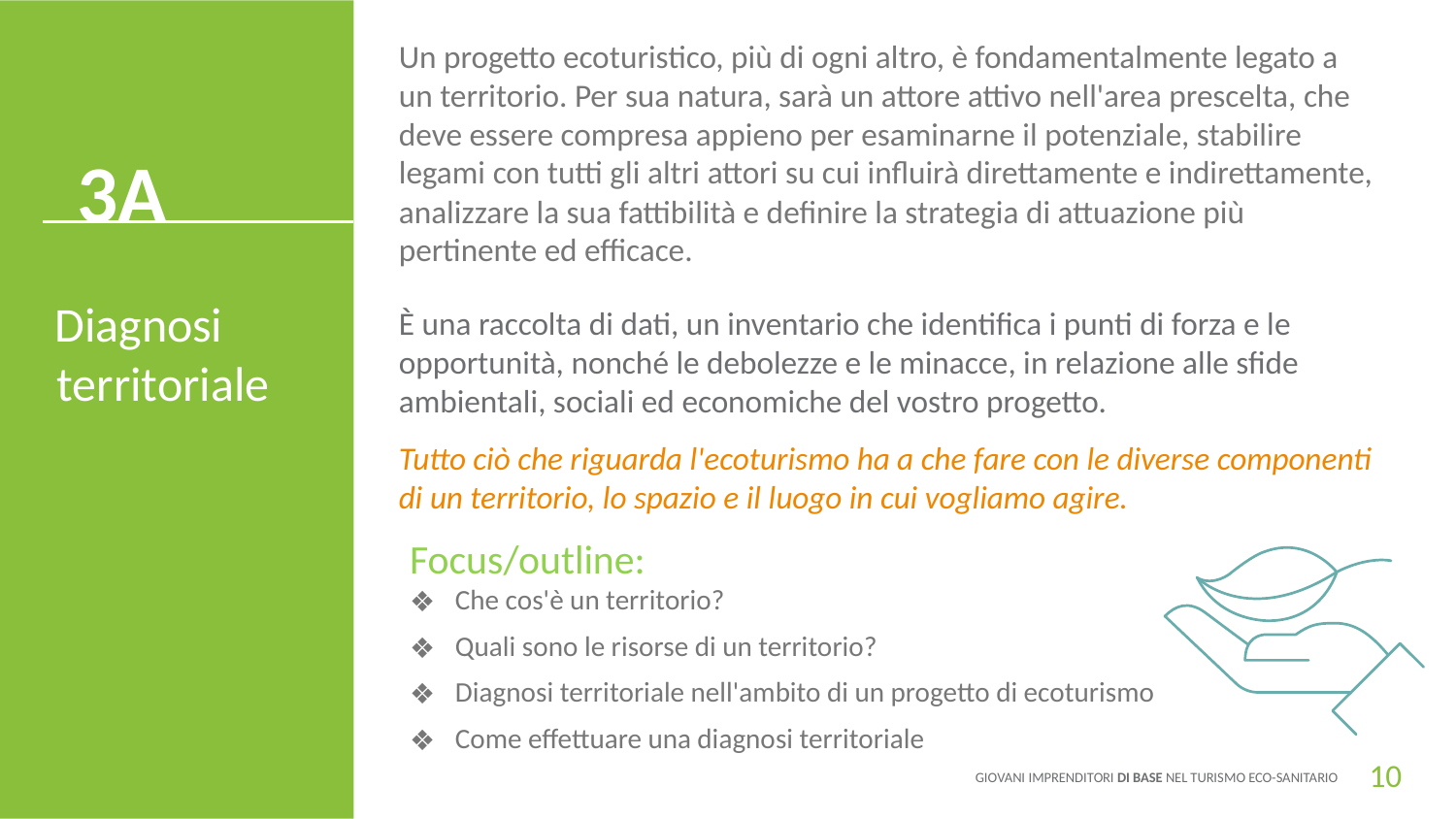

Un progetto ecoturistico, più di ogni altro, è fondamentalmente legato a un territorio. Per sua natura, sarà un attore attivo nell'area prescelta, che deve essere compresa appieno per esaminarne il potenziale, stabilire legami con tutti gli altri attori su cui influirà direttamente e indirettamente, analizzare la sua fattibilità e definire la strategia di attuazione più pertinente ed efficace.

Tutto ciò che riguarda l'ecoturismo ha a che fare con le diverse componenti di un territorio, lo spazio e il luogo in cui vogliamo agire.
3A
3A
Diagnosi territoriale

È una raccolta di dati, un inventario che identifica i punti di forza e le opportunità, nonché le debolezze e le minacce, in relazione alle sfide ambientali, sociali ed economiche del vostro progetto.

Focus/outline:
Che cos'è un territorio?
Quali sono le risorse di un territorio?
Diagnosi territoriale nell'ambito di un progetto di ecoturismo
Come effettuare una diagnosi territoriale

Ruoli nel team
10